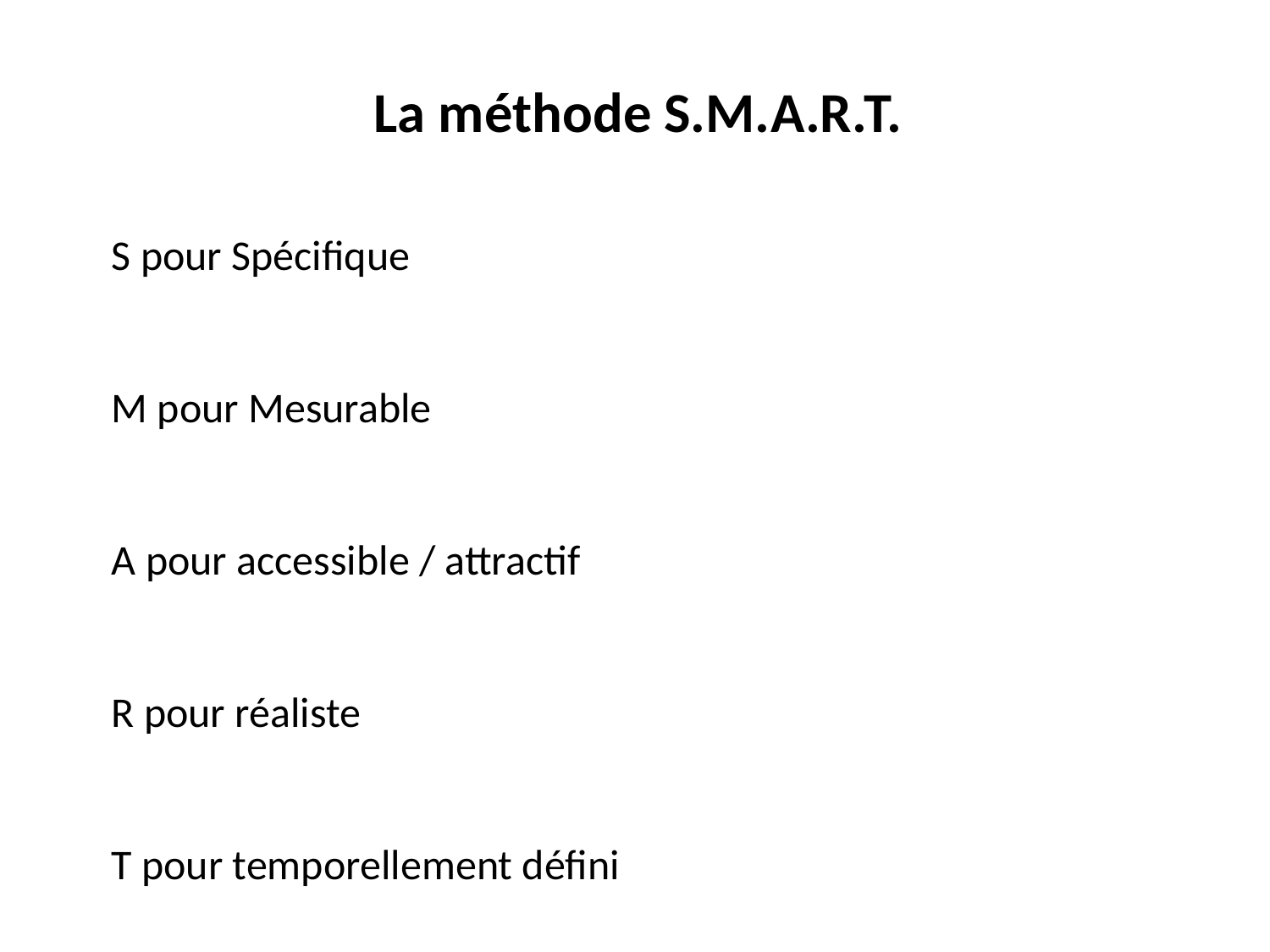

La méthode S.M.A.R.T.
S pour Spécifique

M pour Mesurable

A pour accessible / attractif

R pour réaliste

T pour temporellement défini